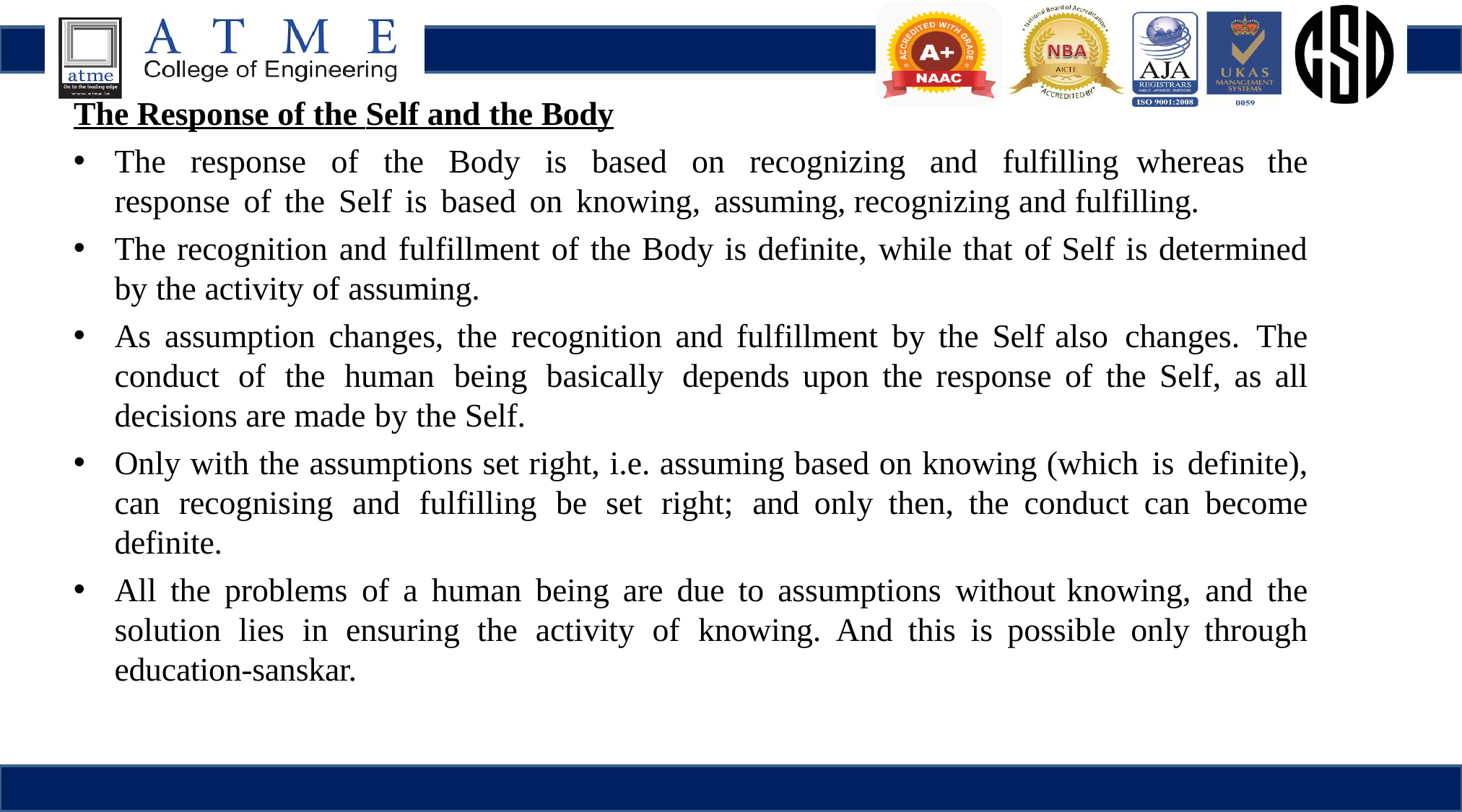

The Response of the Self and the Body
The response of the Body is based on recognizing and fulfilling whereas the response of the Self is based on knowing, assuming, recognizing and fulfilling.
The recognition and fulfillment of the Body is definite, while that of Self is determined by the activity of assuming.
As assumption changes, the recognition and fulfillment by the Self also changes. The conduct of the human being basically depends upon the response of the Self, as all decisions are made by the Self.
Only with the assumptions set right, i.e. assuming based on knowing (which is definite), can recognising and fulfilling be set right; and only then, the conduct can become definite.
All the problems of a human being are due to assumptions without knowing, and the solution lies in ensuring the activity of knowing. And this is possible only through education-sanskar.